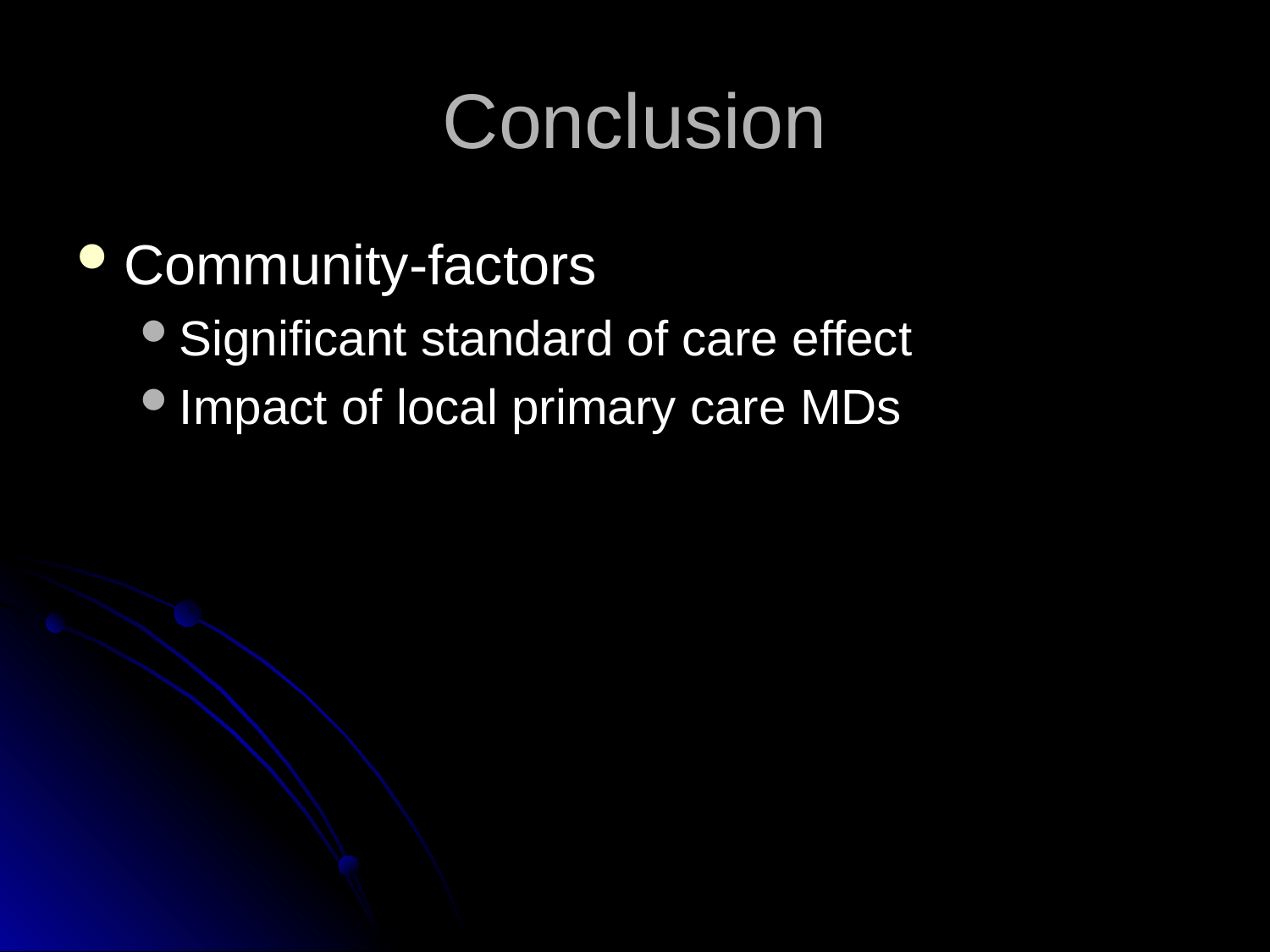

# Conclusion
Community-factors
Significant standard of care effect
Impact of local primary care MDs